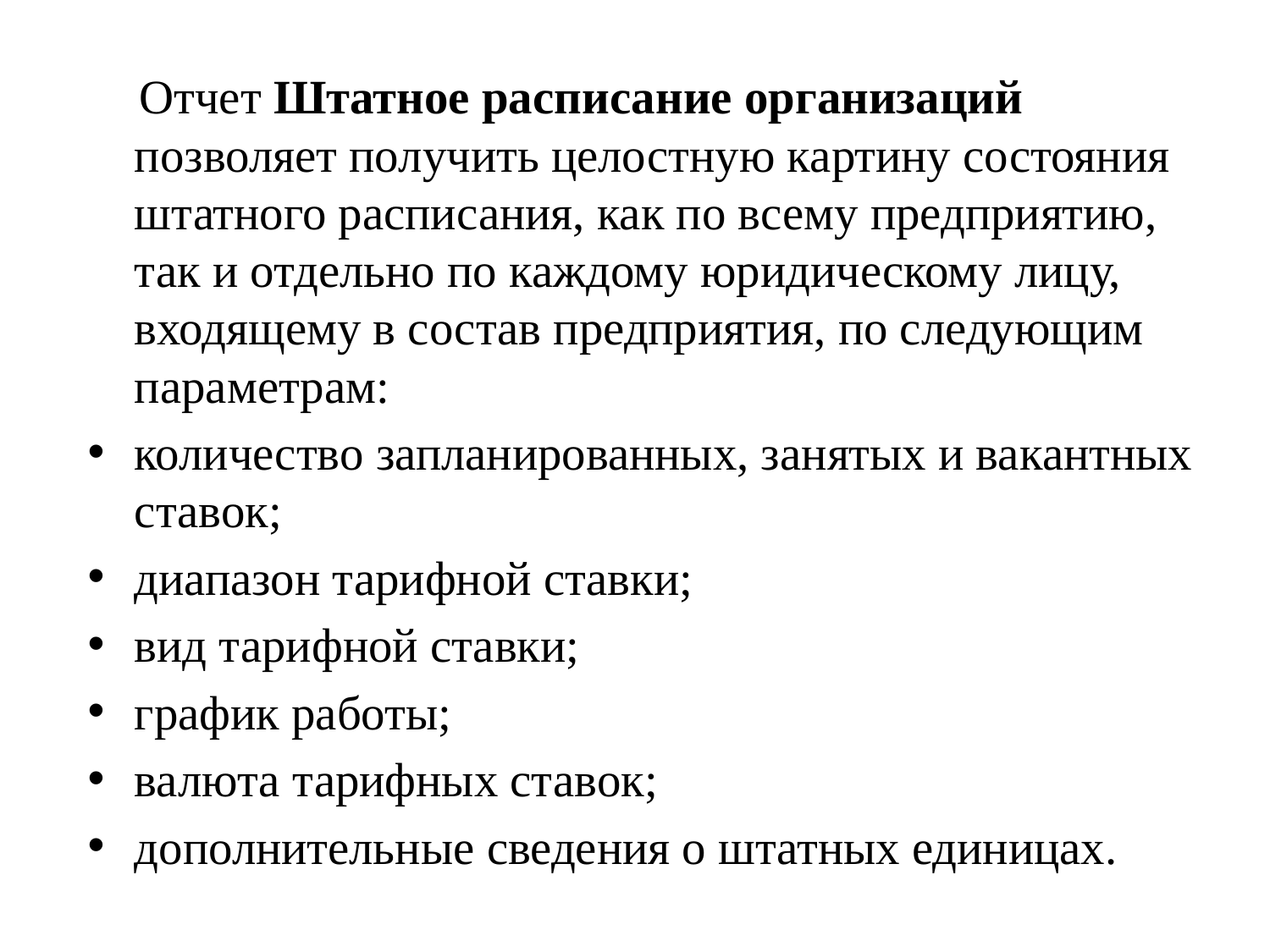

Отчет Штатное расписание организаций позволяет получить целостную картину состояния штатного расписания, как по всему предприятию, так и отдельно по каждому юридическому лицу, входящему в состав предприятия, по следующим параметрам:
количество запланированных, занятых и вакантных ставок;
диапазон тарифной ставки;
вид тарифной ставки;
график работы;
валюта тарифных ставок;
дополнительные сведения о штатных единицах.